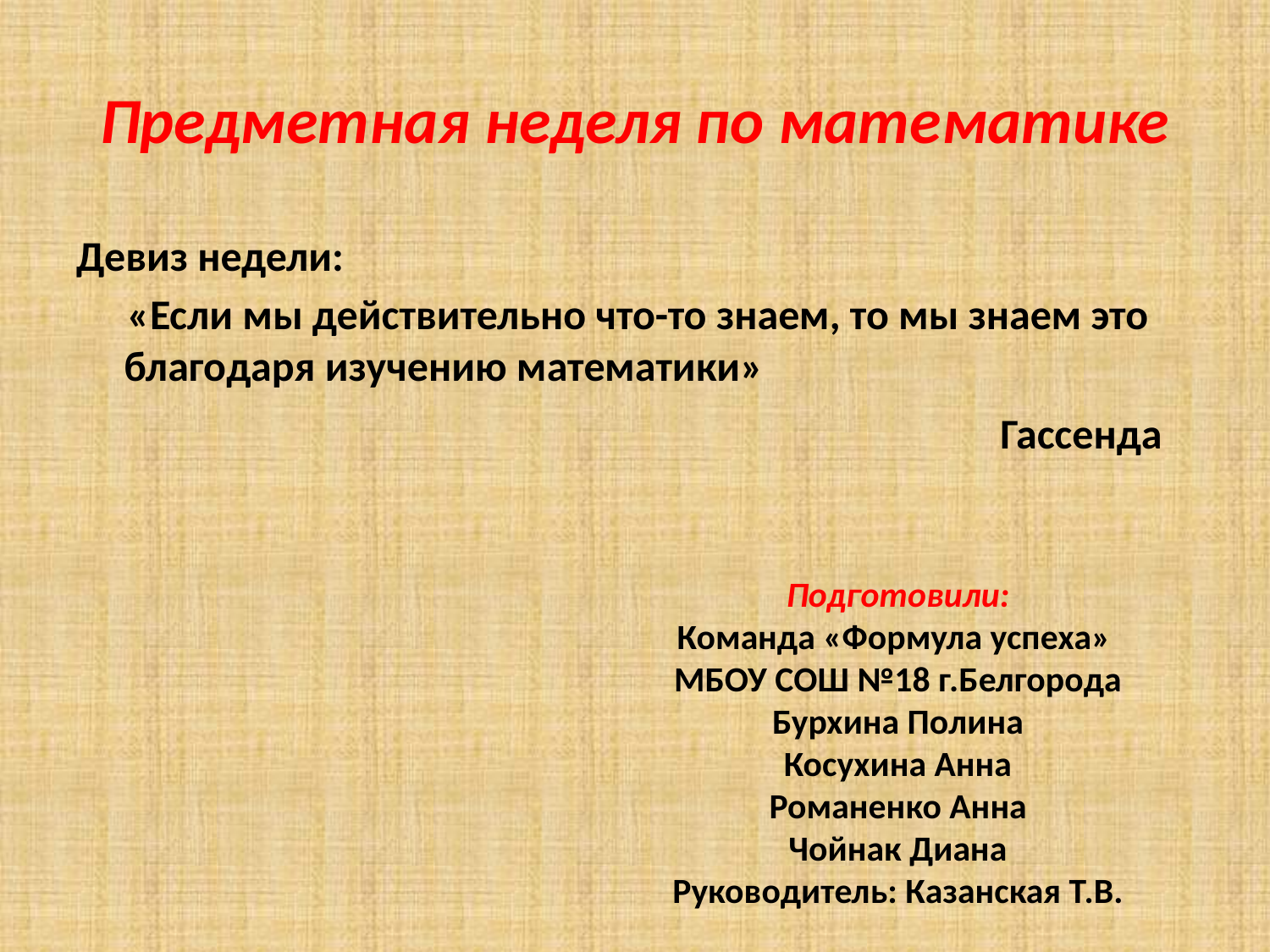

# Предметная неделя по математике
Девиз недели:
«Если мы действительно что-то знаем, то мы знаем это благодаря изучению математики»
                                                                                                 Гассенда

Подготовили:
Команда «Формула успеха»
МБОУ СОШ №18 г.Белгорода
Бурхина Полина
Косухина Анна
Романенко Анна
Чойнак Диана
Руководитель: Казанская Т.В.